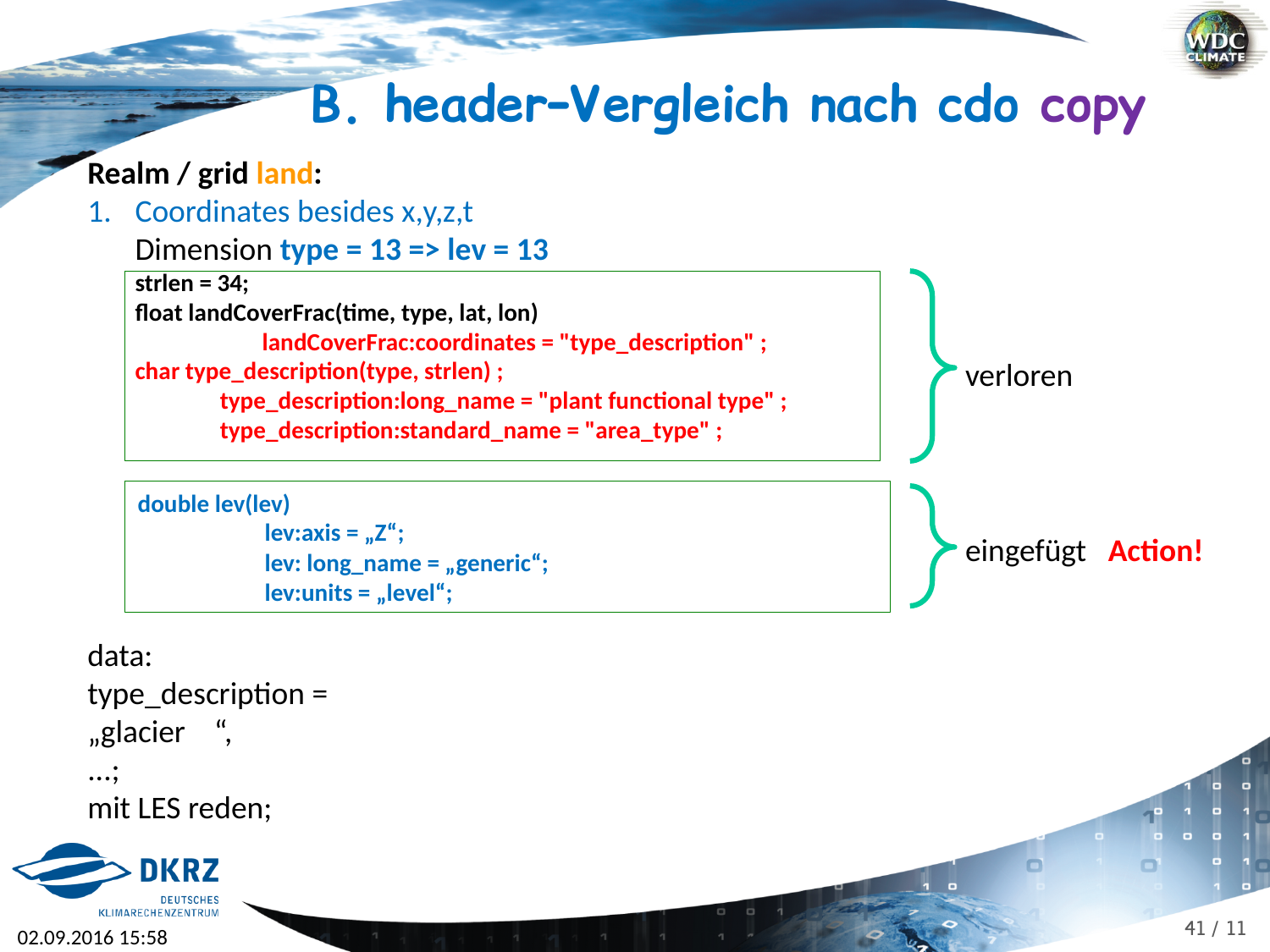

B. header–Vergleich nach cdo copy
Realm / grid land:
Coordinates besides x,y,z,t
Dimension type = 13 => lev = 13
strlen = 34;
float landCoverFrac(time, type, lat, lon)
	landCoverFrac:coordinates = "type_description" ;
char type_description(type, strlen) ;
            	 type_description:long_name = "plant functional type" ;
           	 type_description:standard_name = "area_type" ;

data:
type_description =
„glacier    “,
...;
mit LES reden;

verloren
double lev(lev)
	lev:axis = „Z“;
	lev: long_name = „generic“;
	lev:units = „level“;

eingefügt   Action!